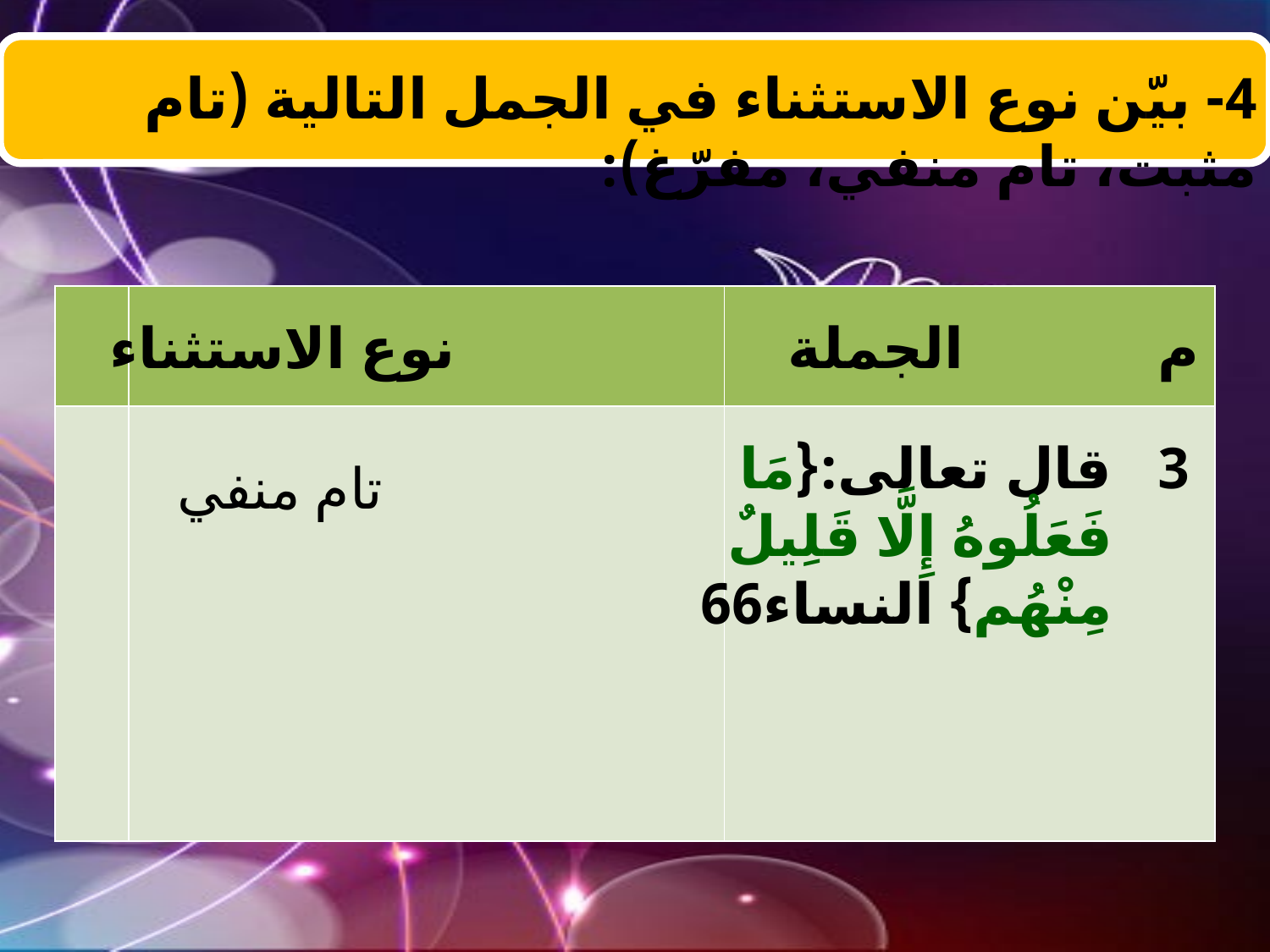

4- بيّن نوع الاستثناء في الجمل التالية (تام مثبت، تام منفي، مفرّغ):
|  |  |  |
| --- | --- | --- |
|  |  |  |
نوع الاستثناء
الجملة
م
قال تعالى:{مَا فَعَلُوهُ إِلَّا قَلِيلٌ مِنْهُم} النساء66
3
تام منفي